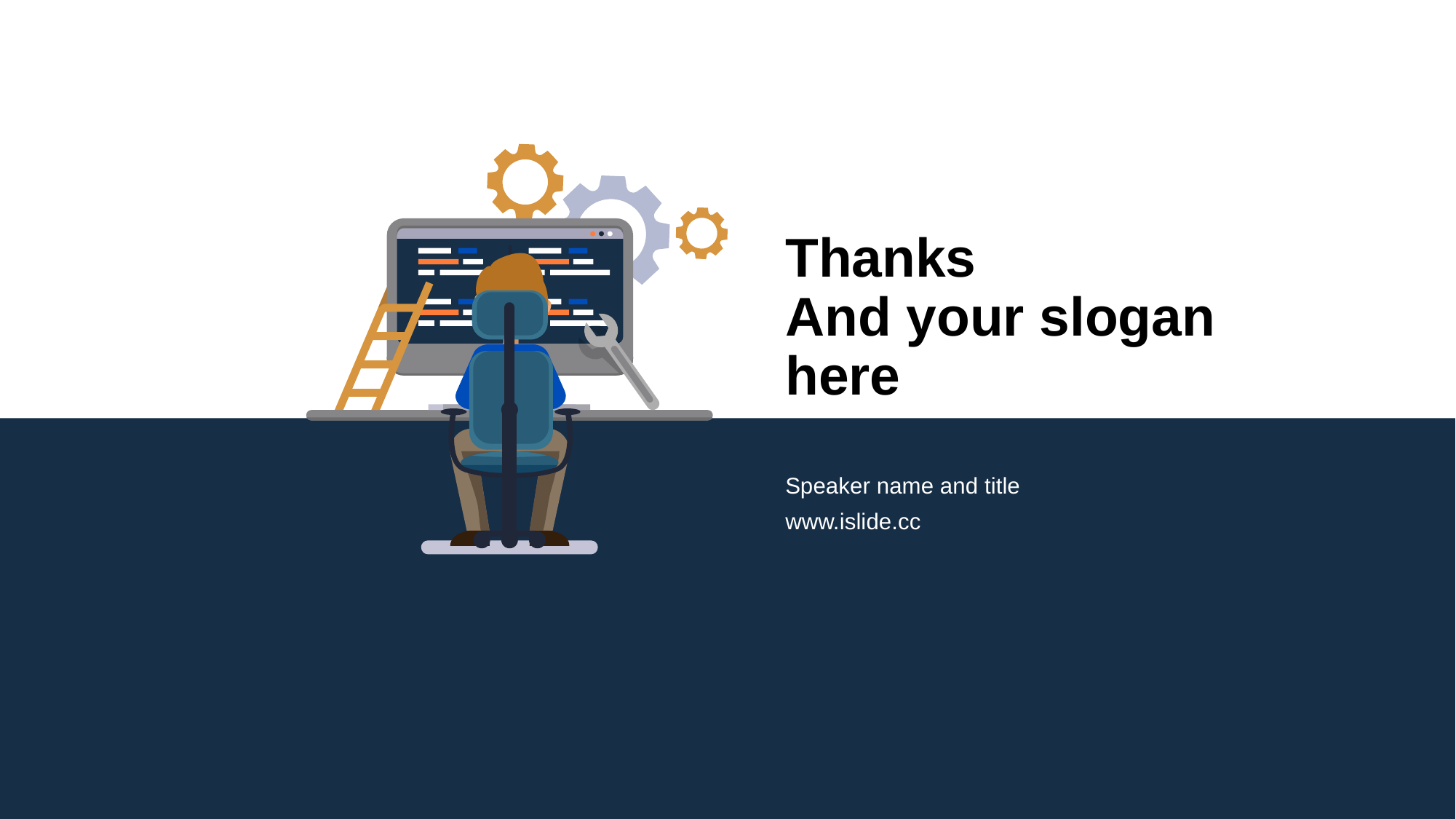

# Thanks And your slogan here
Speaker name and title
www.islide.cc